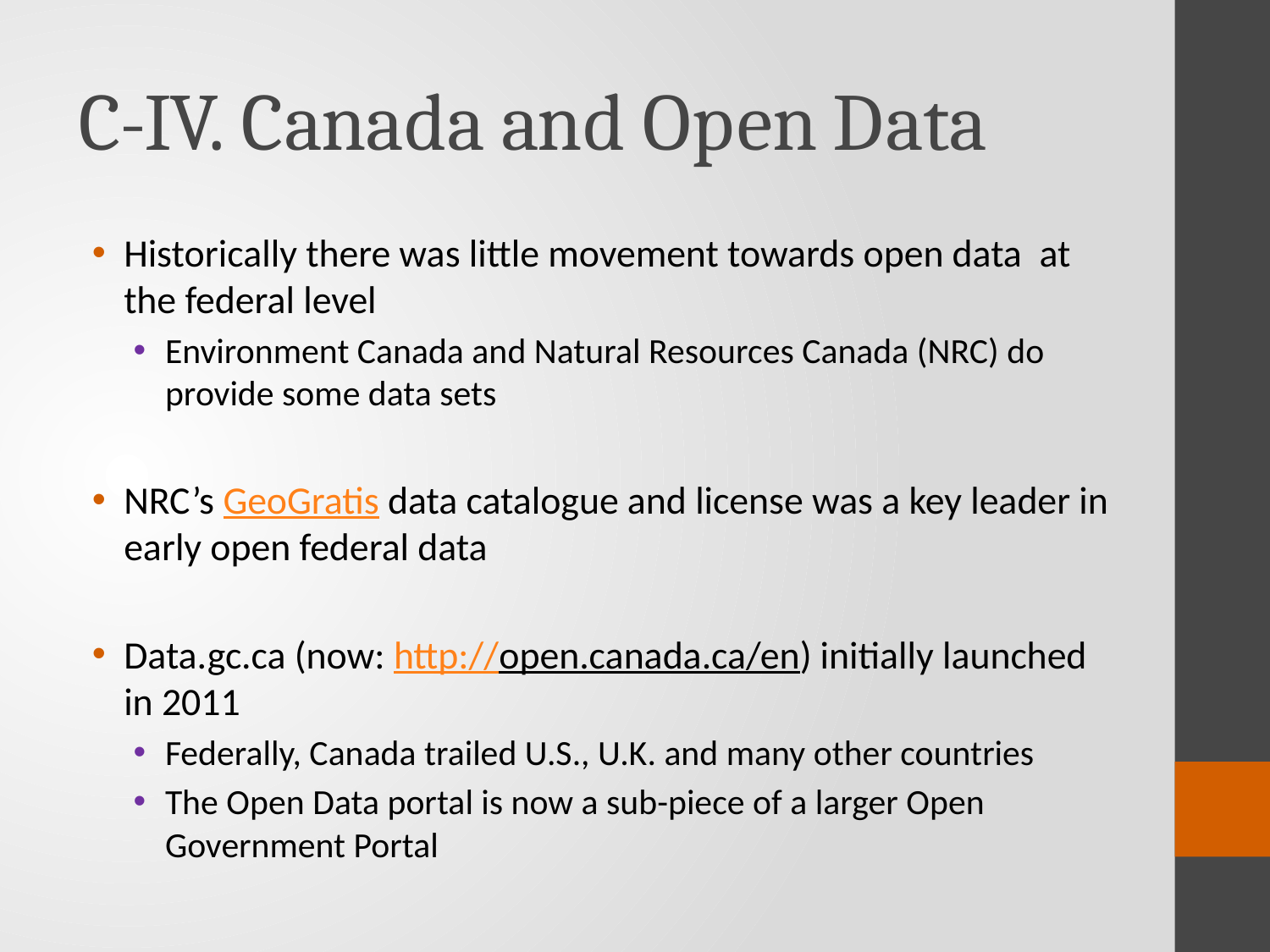

# C-IV. Canada and Open Data
Historically there was little movement towards open data  at the federal level
Environment Canada and Natural Resources Canada (NRC) do provide some data sets

NRC’s GeoGratis data catalogue and license was a key leader in early open federal data

Data.gc.ca (now: http://open.canada.ca/en) initially launched in 2011
Federally, Canada trailed U.S., U.K. and many other countries
The Open Data portal is now a sub-piece of a larger Open Government Portal